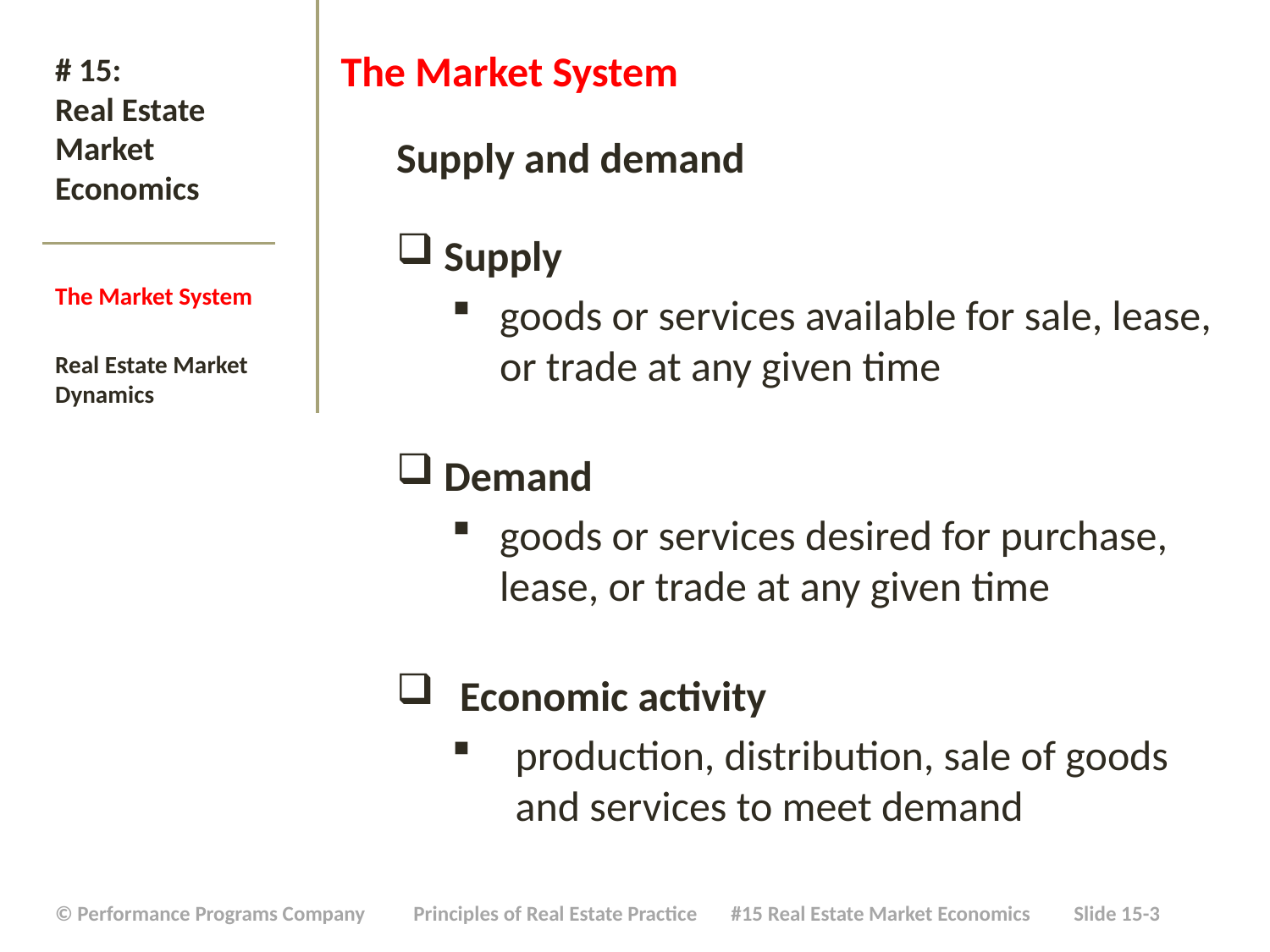

The Market System

Supply and demand

Supply
goods or services available for sale, lease, or trade at any given time
Demand
goods or services desired for purchase, lease, or trade at any given time
Economic activity
production, distribution, sale of goods and services to meet demand
# # 15: Real Estate Market Economics

The Market System

Real Estate Market Dynamics

| © Performance Programs Company Principles of Real Estate Practice #15 Real Estate Market Economics Slide 15-3 |
| --- |